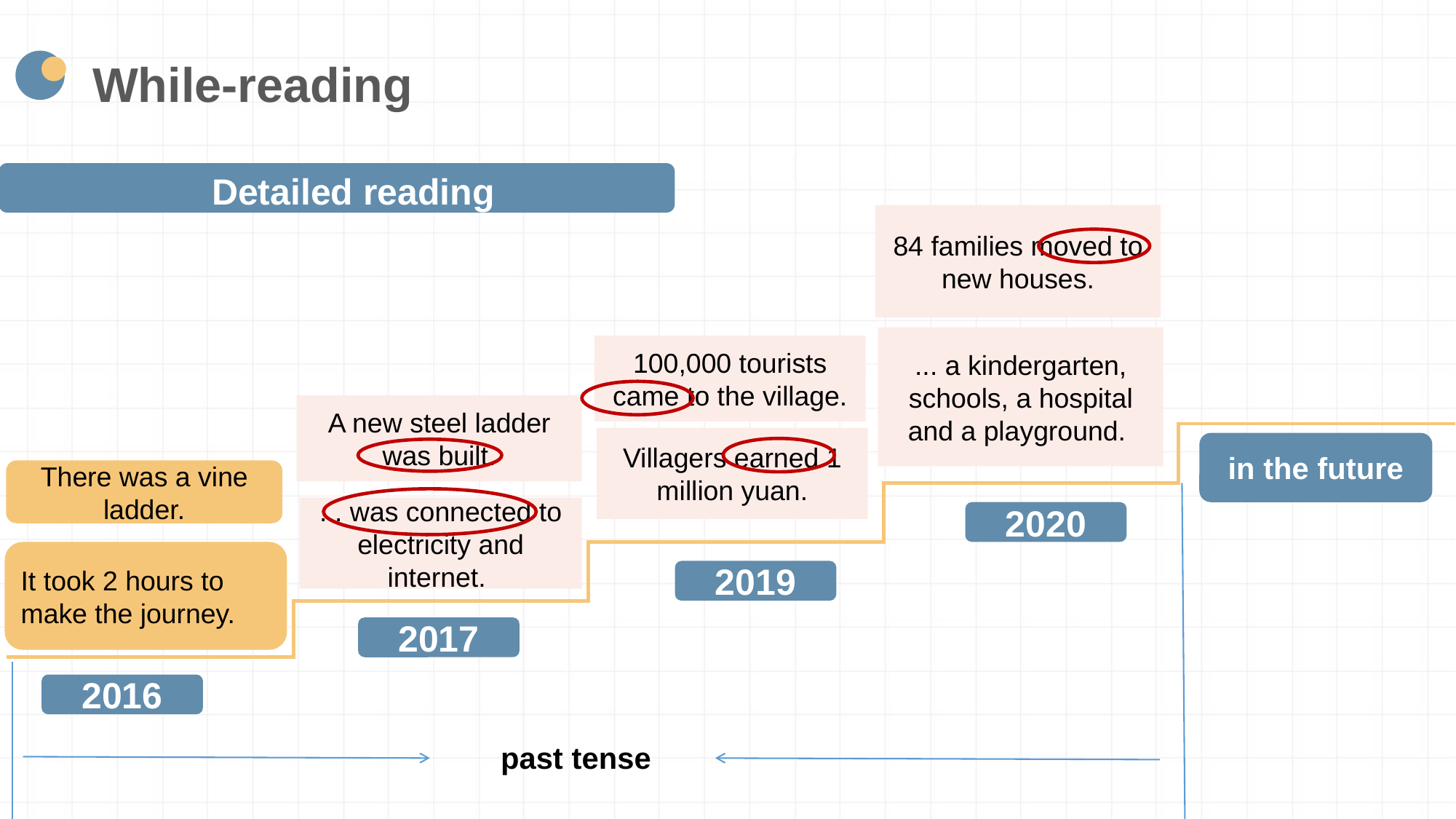

While-reading

Detailed reading

84 families moved to new houses.

... a kindergarten, schools, a hospital and a playground.
100,000 tourists came to the village.

A new steel ladder was built.
in the future
2020
2019
2017
2016
Villagers earned 1 million yuan.

There was a vine ladder.

... was connected to electricity and internet.
It took 2 hours to make the journey.
past tense